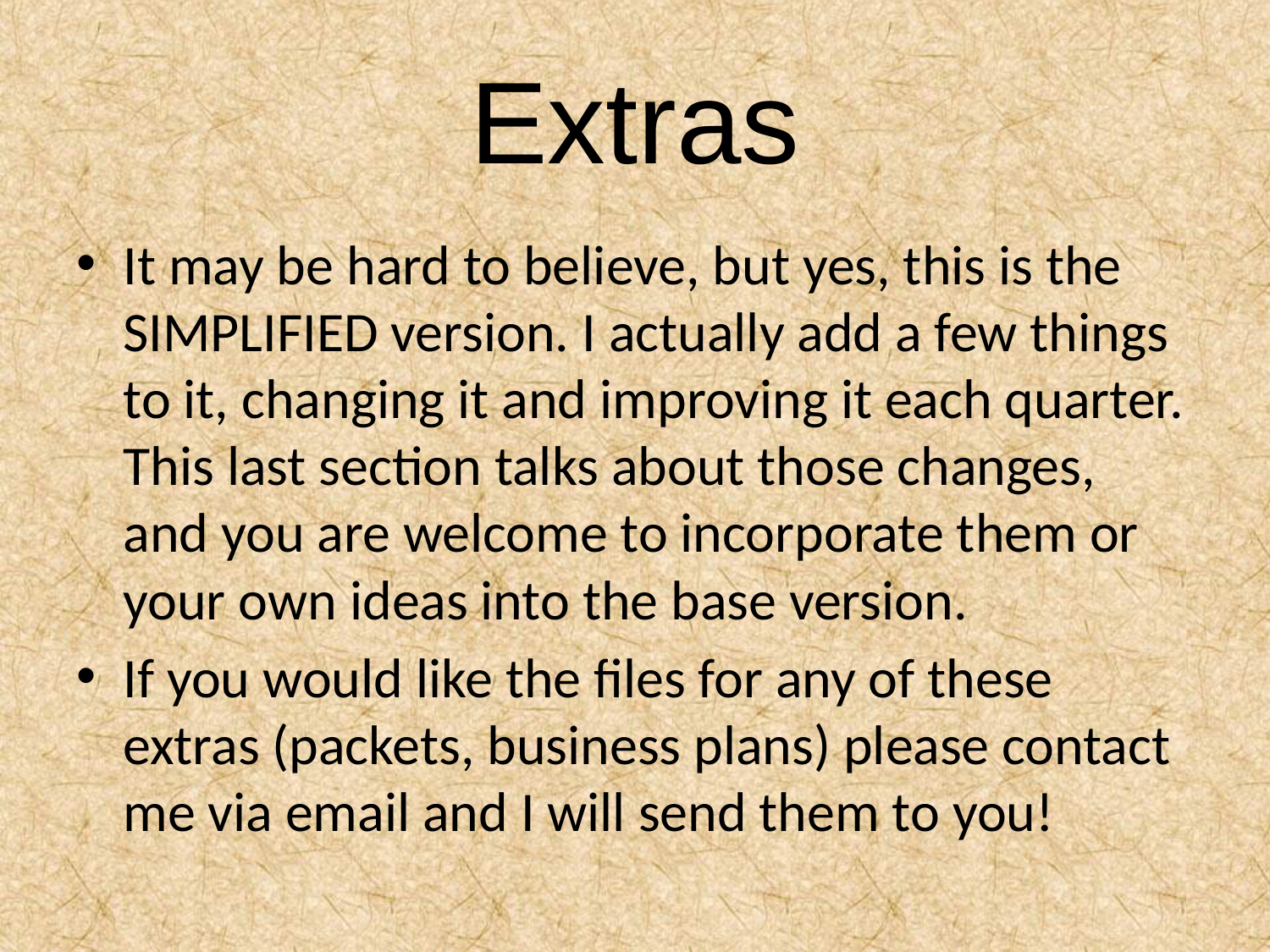

# Extras
It may be hard to believe, but yes, this is the SIMPLIFIED version. I actually add a few things to it, changing it and improving it each quarter. This last section talks about those changes, and you are welcome to incorporate them or your own ideas into the base version.
If you would like the files for any of these extras (packets, business plans) please contact me via email and I will send them to you!